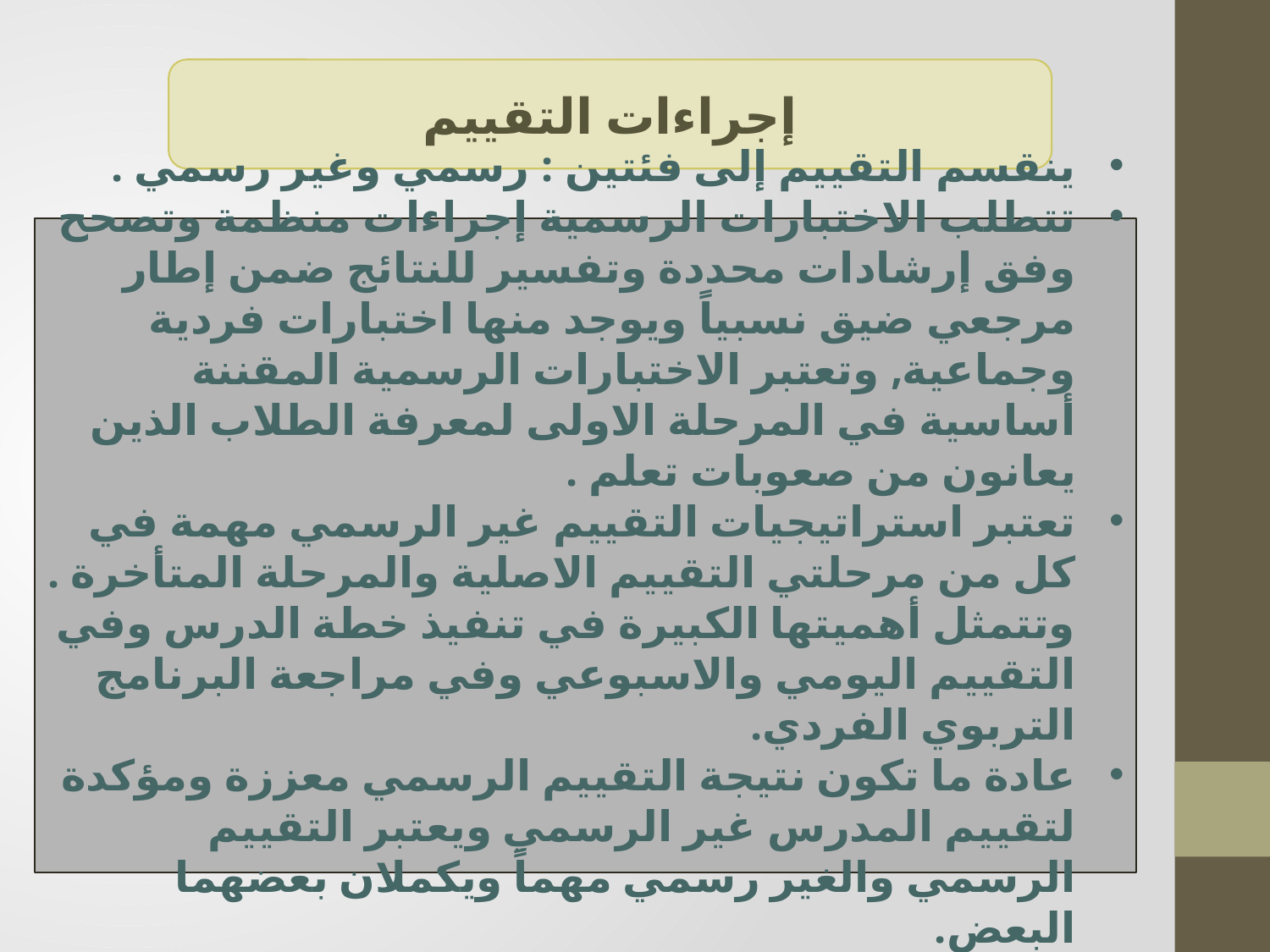

إجراءات التقييم
ينقسم التقييم إلى فئتين : رسمي وغير رسمي .
تتطلب الاختبارات الرسمية إجراءات منظمة وتصحح وفق إرشادات محددة وتفسير للنتائج ضمن إطار مرجعي ضيق نسبياً ويوجد منها اختبارات فردية وجماعية, وتعتبر الاختبارات الرسمية المقننة أساسية في المرحلة الاولى لمعرفة الطلاب الذين يعانون من صعوبات تعلم .
تعتبر استراتيجيات التقييم غير الرسمي مهمة في كل من مرحلتي التقييم الاصلية والمرحلة المتأخرة . وتتمثل أهميتها الكبيرة في تنفيذ خطة الدرس وفي التقييم اليومي والاسبوعي وفي مراجعة البرنامج التربوي الفردي.
عادة ما تكون نتيجة التقييم الرسمي معززة ومؤكدة لتقييم المدرس غير الرسمي ويعتبر التقييم الرسمي والغير رسمي مهماً ويكملان بعضهما البعض.